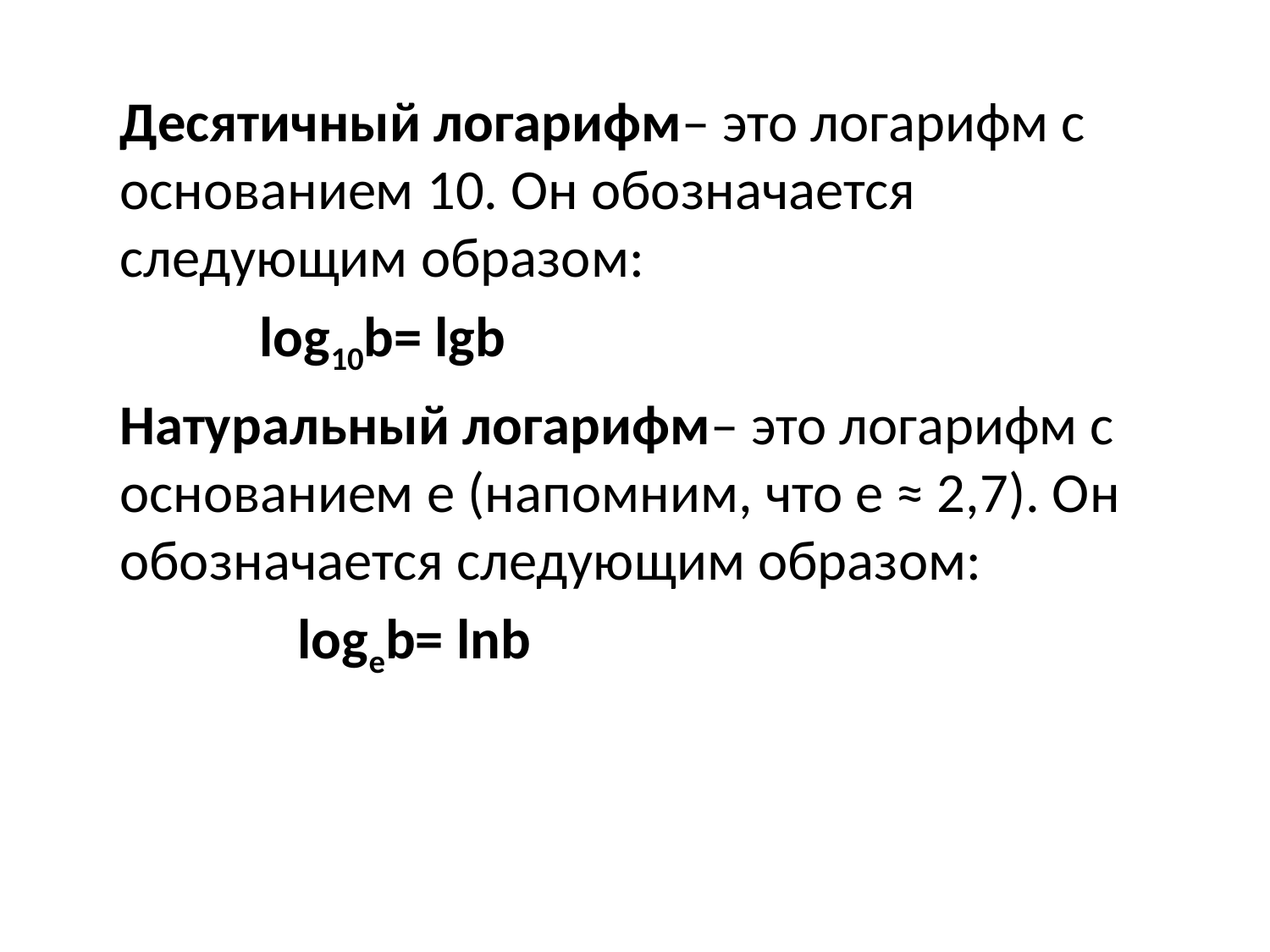

# Десятичный логарифм– это логарифм с основанием 10. Он обозначается следующим образом:
           log10b= lgb
Натуральный логарифм– это логарифм с основанием е (напомним, что е ≈ 2,7). Он обозначается следующим образом:
              logеb= lnb